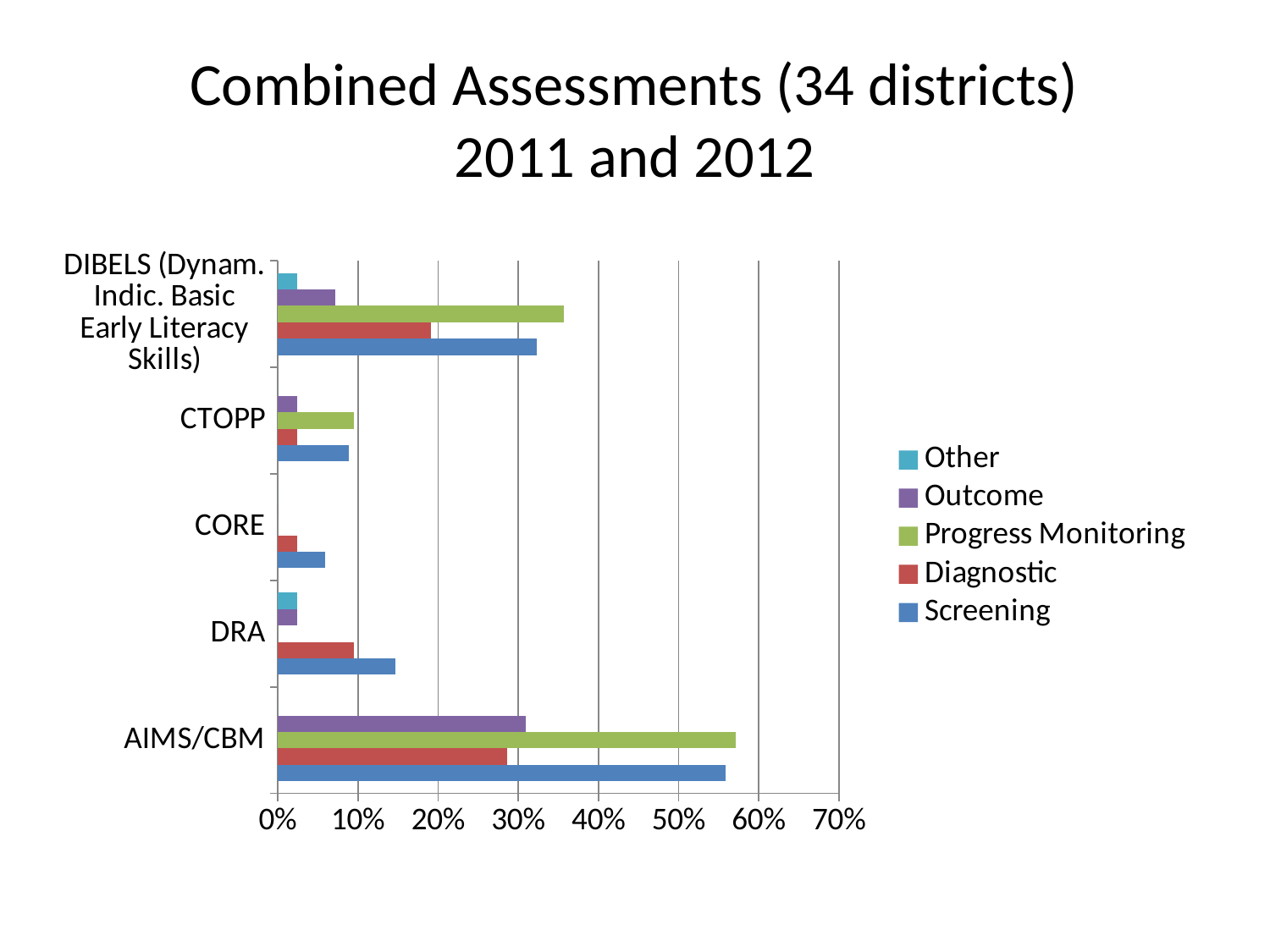

# Combined Assessments (34 districts) 2011 and 2012

### Chart

| Category | Screening | Diagnostic | Progress Monitoring | Outcome | Other |
|---|---|---|---|---|---|
| AIMS/CBM | 0.558823529411764 | 0.285714285714286 | 0.571428571428573 | 0.30952380952381 | 0.0 |
| DRA | 0.147058823529412 | 0.0952380952380952 | 0.0 | 0.0238095238095238 | 0.0238095238095238 |
| CORE | 0.0588235294117647 | 0.0238095238095238 | 0.0 | 0.0 | 0.0 |
| CTOPP | 0.0882352941176472 | 0.0238095238095238 | 0.0952380952380952 | 0.0238095238095238 | 0.0 |
| DIBELS (Dynam. Indic. Basic Early Literacy Skills) | 0.323529411764707 | 0.190476190476191 | 0.357142857142858 | 0.0714285714285714 | 0.0238095238095238 |